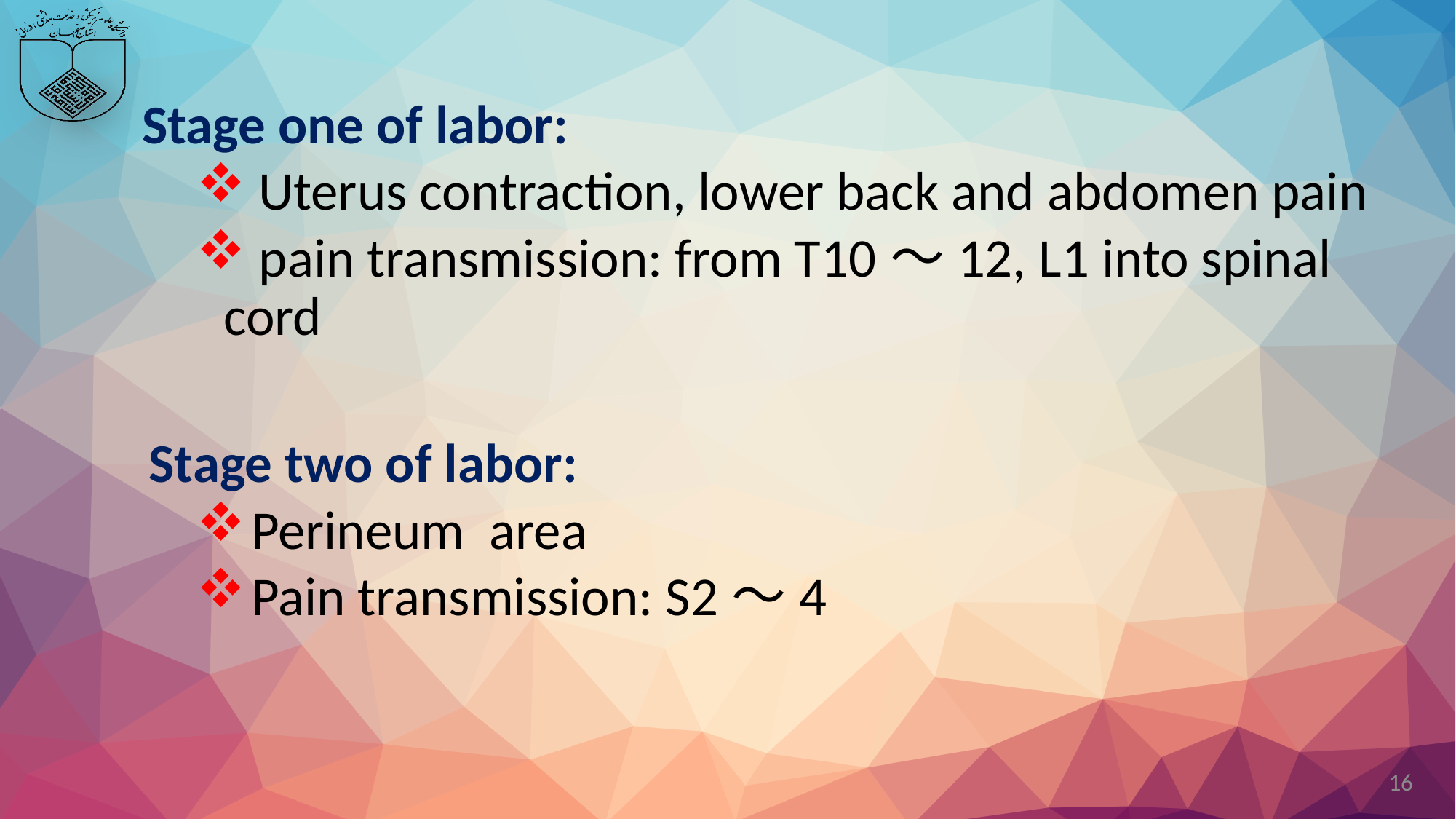

Stage one of labor:
 Uterus contraction, lower back and abdomen pain
 pain transmission: from T10～12, L1 into spinal cord

Stage two of labor:
Perineum  area
Pain transmission: S2～4

16